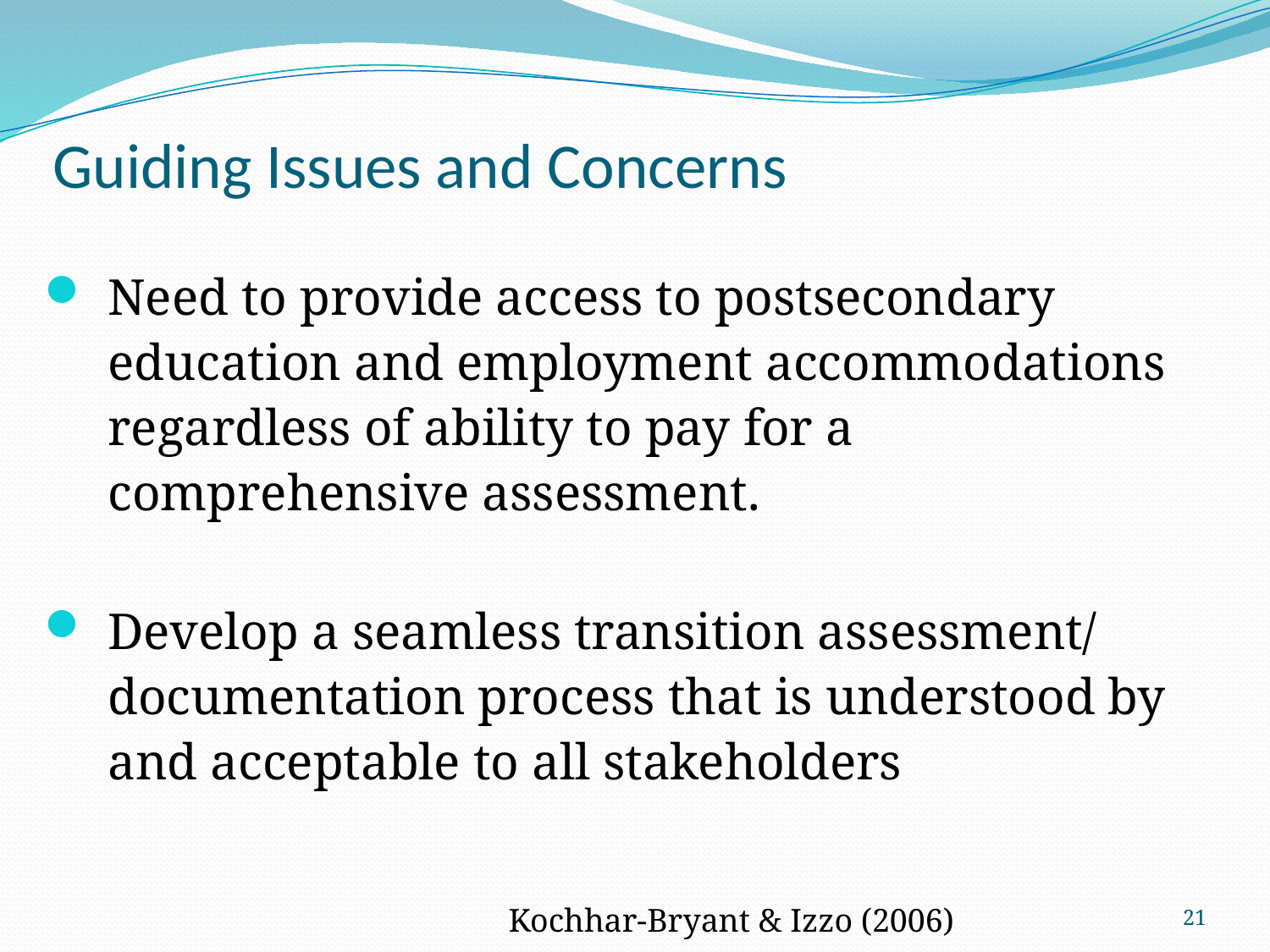

# Guiding Issues and Concerns
Need to provide access to postsecondary education and employment accommodations regardless of ability to pay for a comprehensive assessment.

Develop a seamless transition assessment/ documentation process that is understood by and acceptable to all stakeholders

                                                   Kochhar-Bryant & Izzo (2006)

21